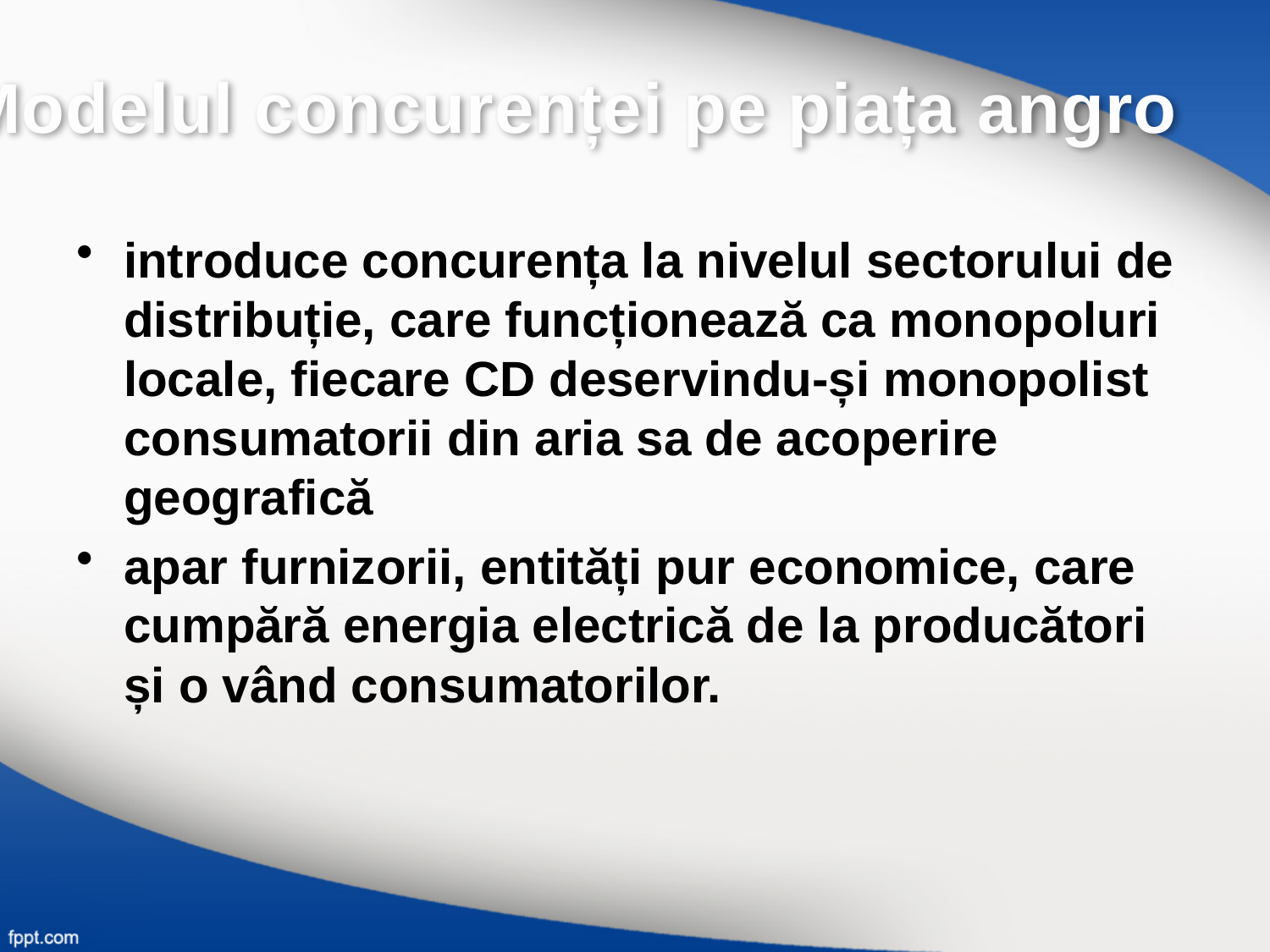

Modelul concurenței pe piața angro
introduce concurența la nivelul sectorului de distribuție, care funcționează ca monopoluri locale, fiecare CD deservindu-și monopolist consumatorii din aria sa de acoperire geografică
apar furnizorii, entități pur economice, care cumpără energia electrică de la producători și o vând consumatorilor.